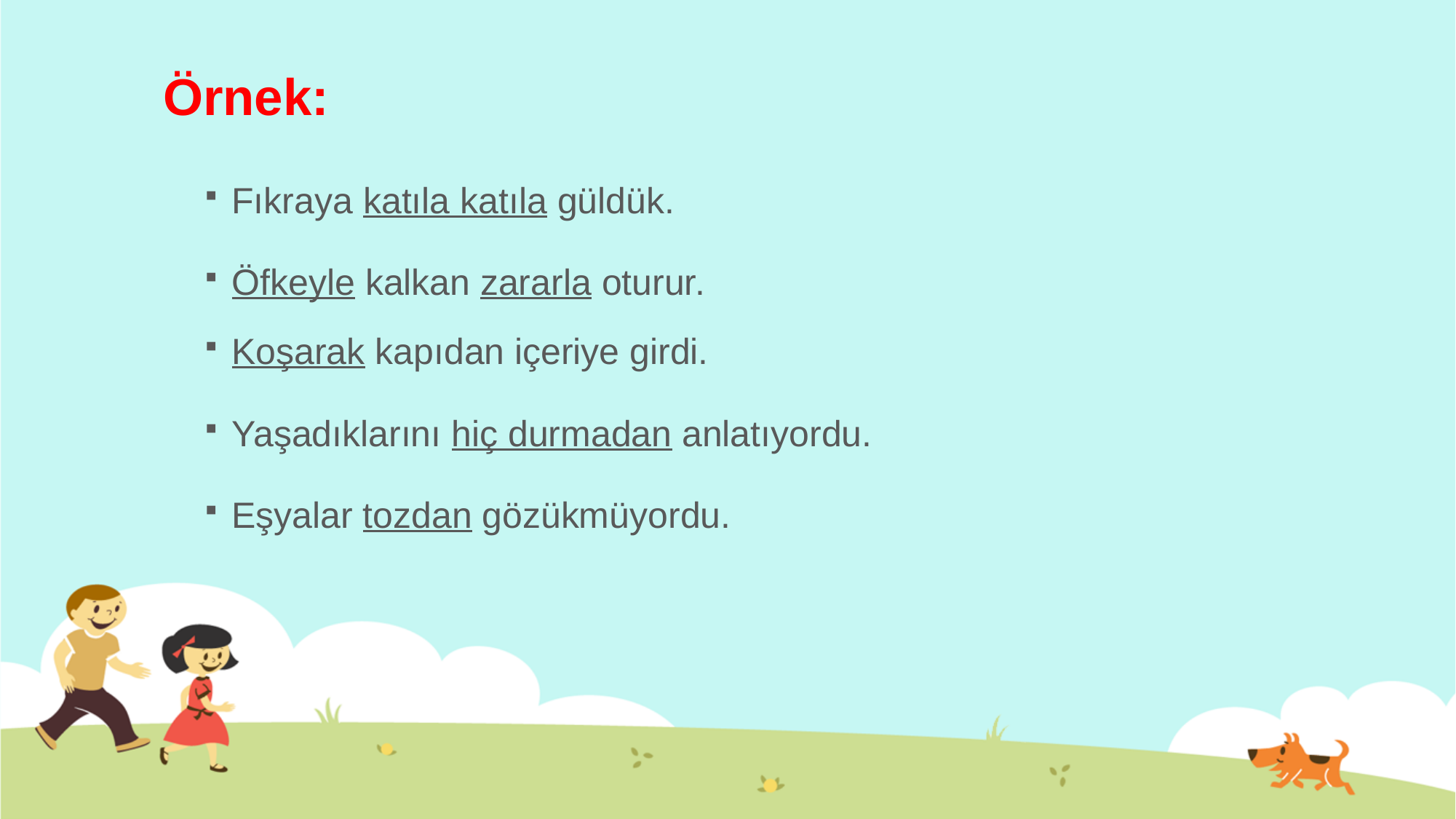

# Örnek:
Fıkraya katıla katıla güldük.
Öfkeyle kalkan zararla oturur.
Koşarak kapıdan içeriye girdi.
Yaşadıklarını hiç durmadan anlatıyordu.
Eşyalar tozdan gözükmüyordu.